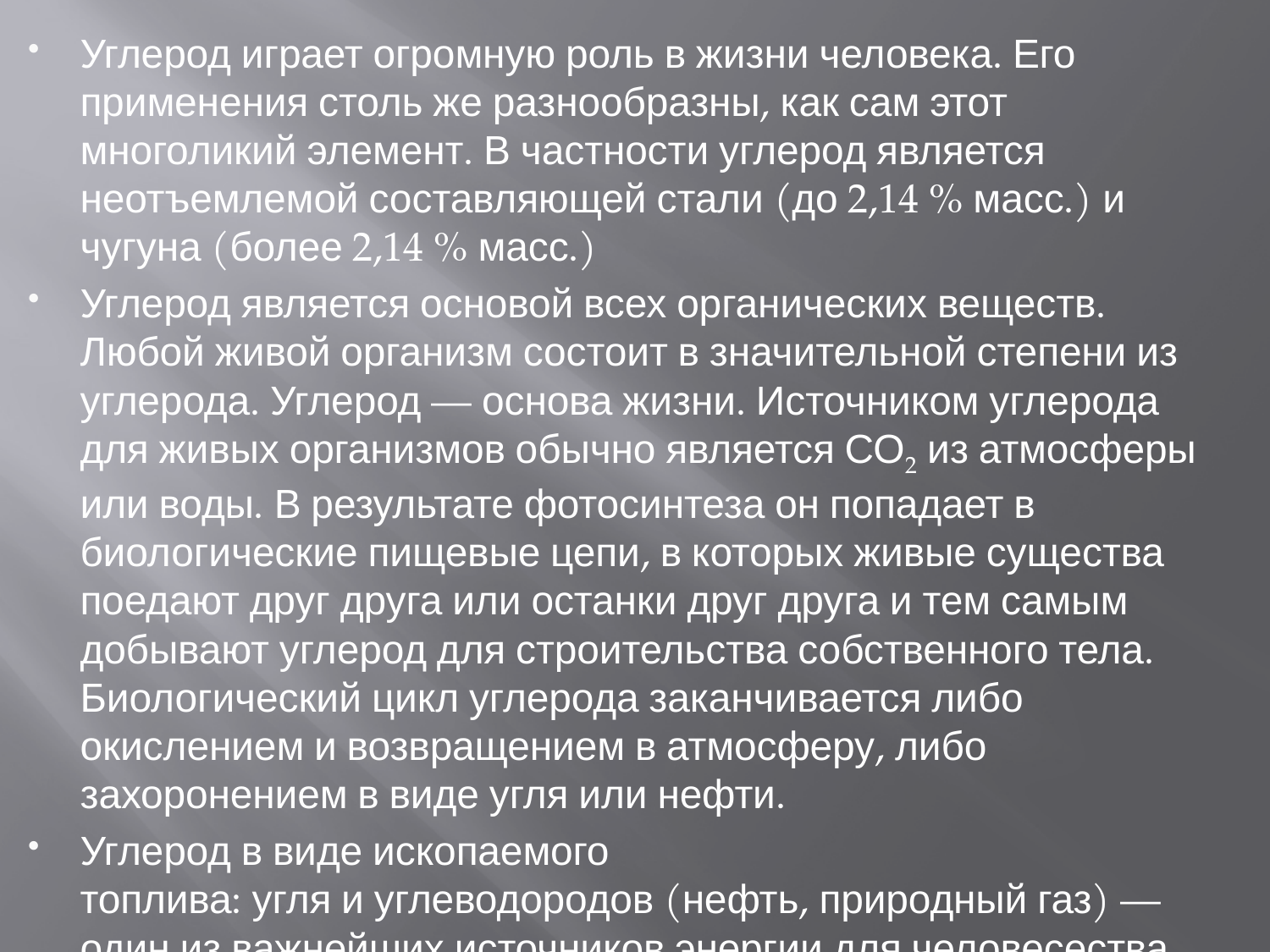

Углерод играет огромную роль в жизни человека. Его применения столь же разнообразны, как сам этот многоликий элемент. В частности углерод является неотъемлемой составляющей стали (до 2,14 % масс.) и чугуна (более 2,14 % масс.)
Углерод является основой всех органических веществ. Любой живой организм состоит в значительной степени из углерода. Углерод — основа жизни. Источником углерода для живых организмов обычно является СО2 из атмосферы или воды. В результате фотосинтеза он попадает в биологические пищевые цепи, в которых живые существа поедают друг друга или останки друг друга и тем самым добывают углерод для строительства собственного тела. Биологический цикл углерода заканчивается либо окислением и возвращением в атмосферу, либо захоронением в виде угля или нефти.
Углерод в виде ископаемого топлива: угля и углеводородов (нефть, природный газ) — один из важнейших источников энергии для человесества.